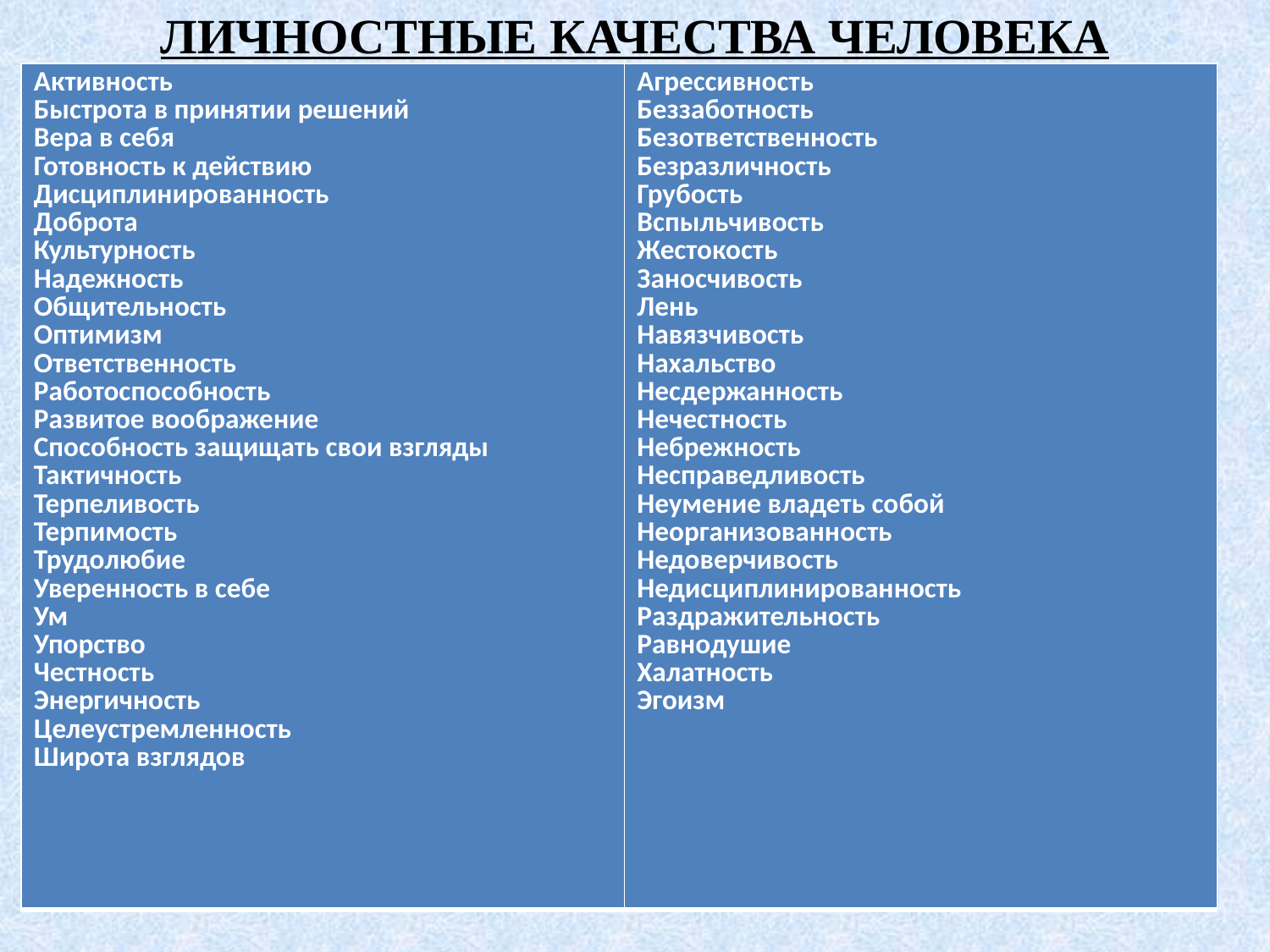

# ЛИЧНОСТНЫЕ КАЧЕСТВА ЧЕЛОВЕКА
| Активность Быстрота в принятии решений Вера в себя Готовность к действию Дисциплинированность Доброта Культурность Надежность Общительность Оптимизм Ответственность Работоспособность Развитое воображение Способность защищать свои взгляды Тактичность Терпеливость Терпимость Трудолюбие Уверенность в себе Ум Упорство Честность Энергичность Целеустремленность Широта взглядов | Агрессивность Беззаботность Безответственность Безразличность Грубость Вспыльчивость Жестокость Заносчивость Лень Навязчивость Нахальство Несдержанность Нечестность Небрежность Несправедливость Неумение владеть собой Неорганизованность Недоверчивость Недисциплинированность Раздражительность Равнодушие Халатность Эгоизм |
| --- | --- |